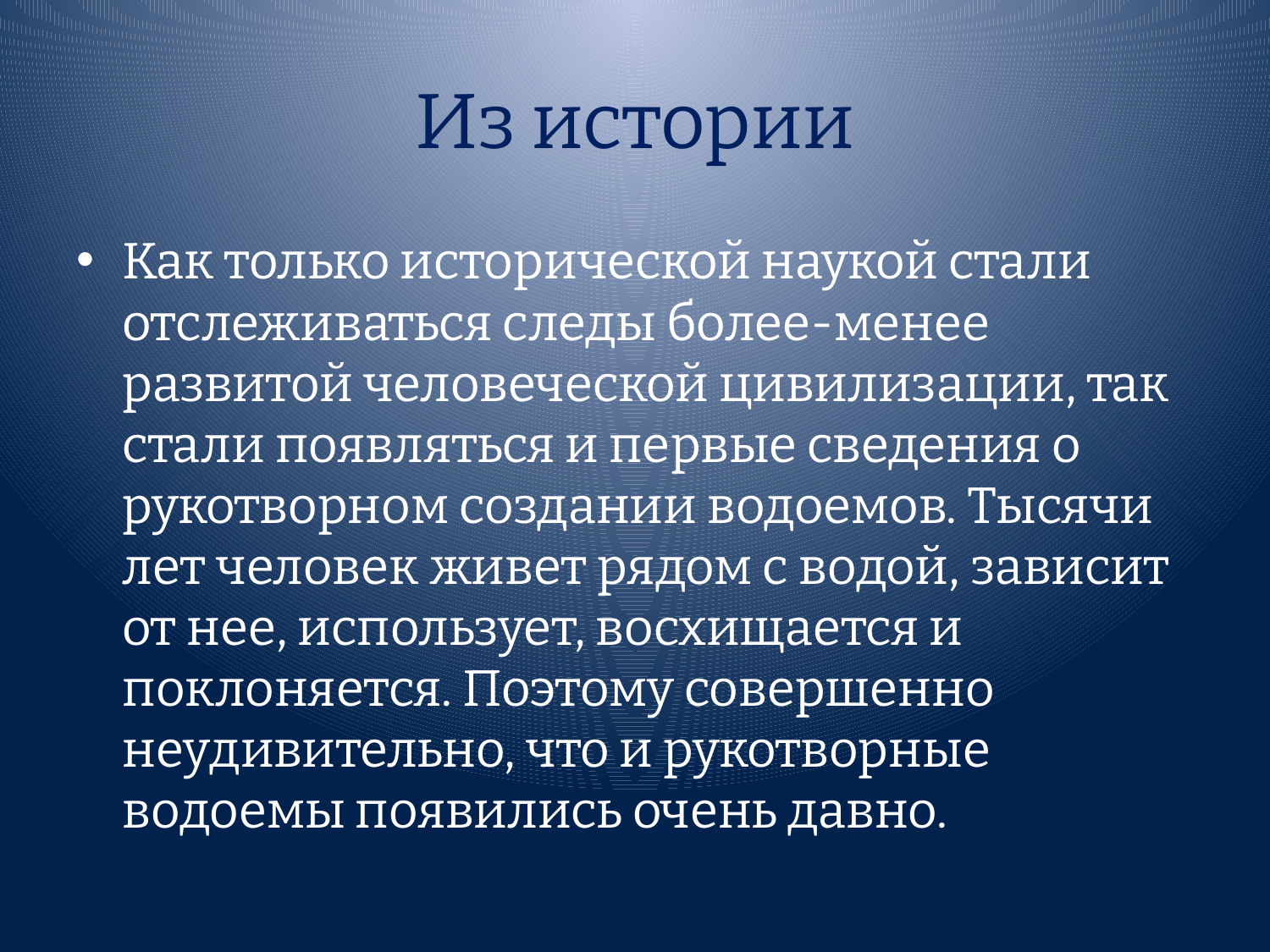

# Из истории
Как только исторической наукой стали отслеживаться следы более-менее развитой человеческой цивилизации, так стали появляться и первые сведения о рукотворном создании водоемов. Тысячи лет человек живет рядом с водой, зависит от нее, использует, восхищается и поклоняется. Поэтому совершенно неудивительно, что и рукотворные водоемы появились очень давно.